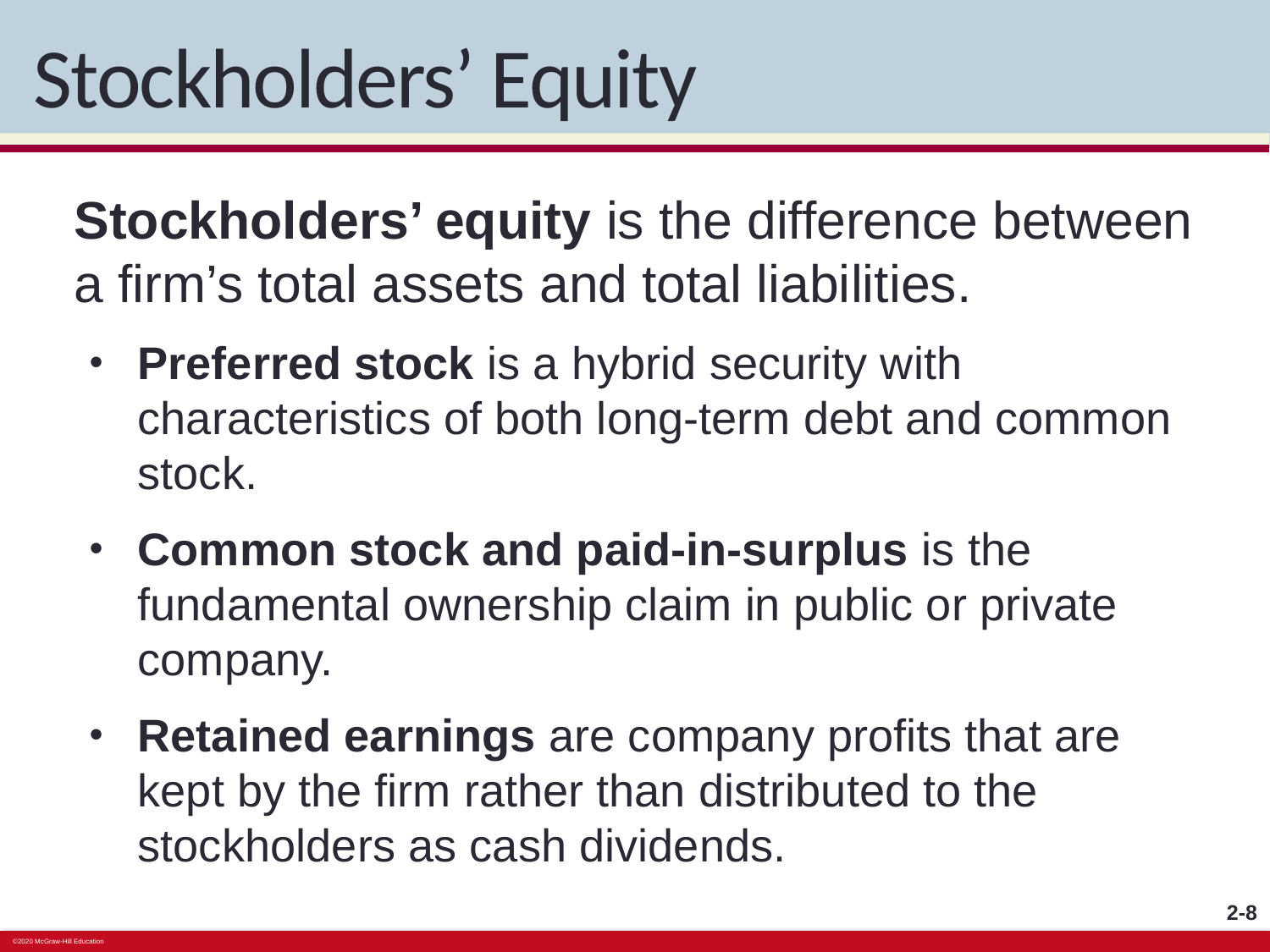

# Stockholders’ Equity
Stockholders’ equity is the difference between a firm’s total assets and total liabilities.
Preferred stock is a hybrid security with characteristics of both long-term debt and common stock.
Common stock and paid-in-surplus is the fundamental ownership claim in public or private company.
Retained earnings are company profits that are kept by the firm rather than distributed to the stockholders as cash dividends.